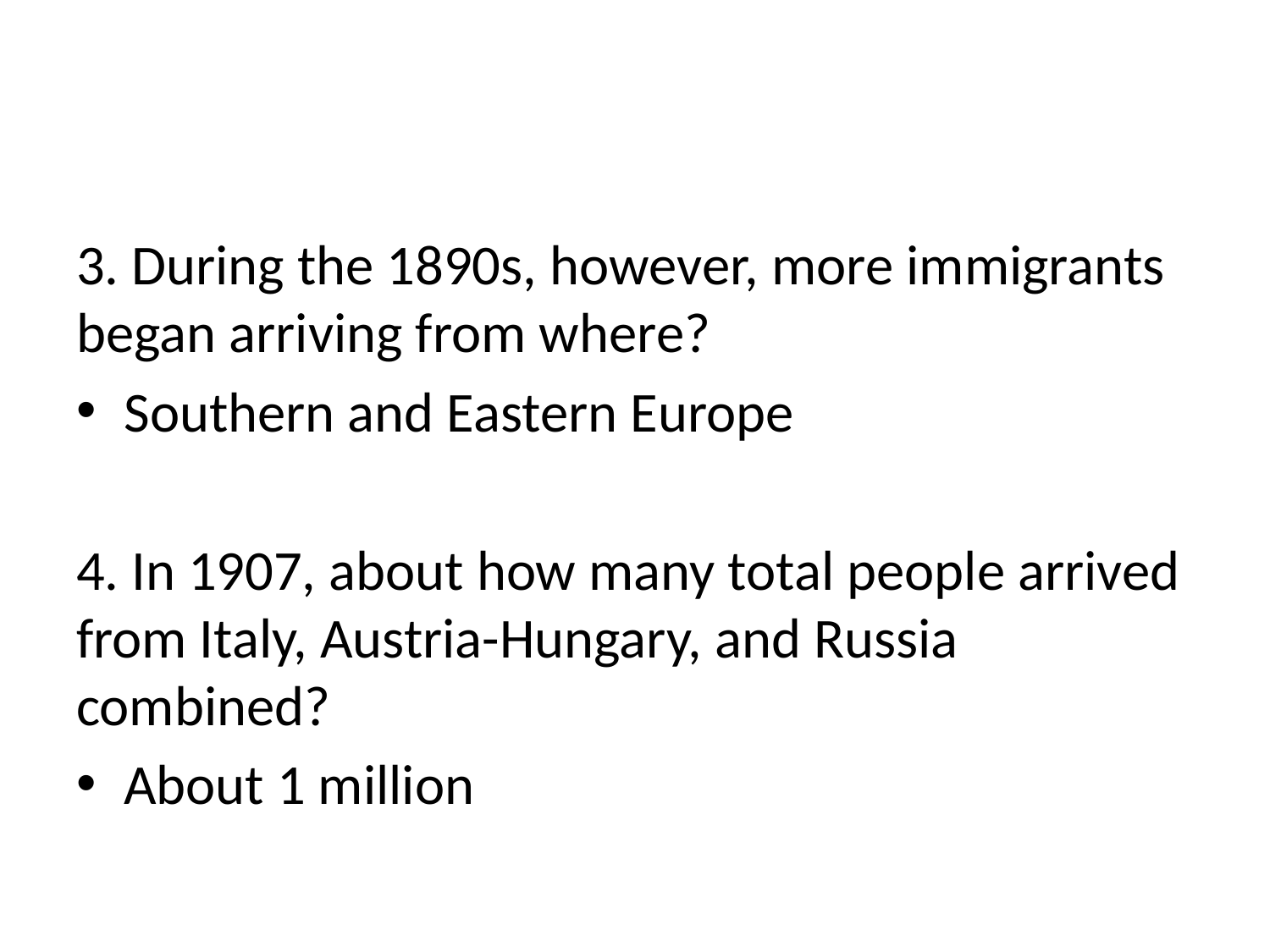

#
3. During the 1890s, however, more immigrants began arriving from where?
Southern and Eastern Europe

4. In 1907, about how many total people arrived from Italy, Austria-Hungary, and Russia combined?
About 1 million